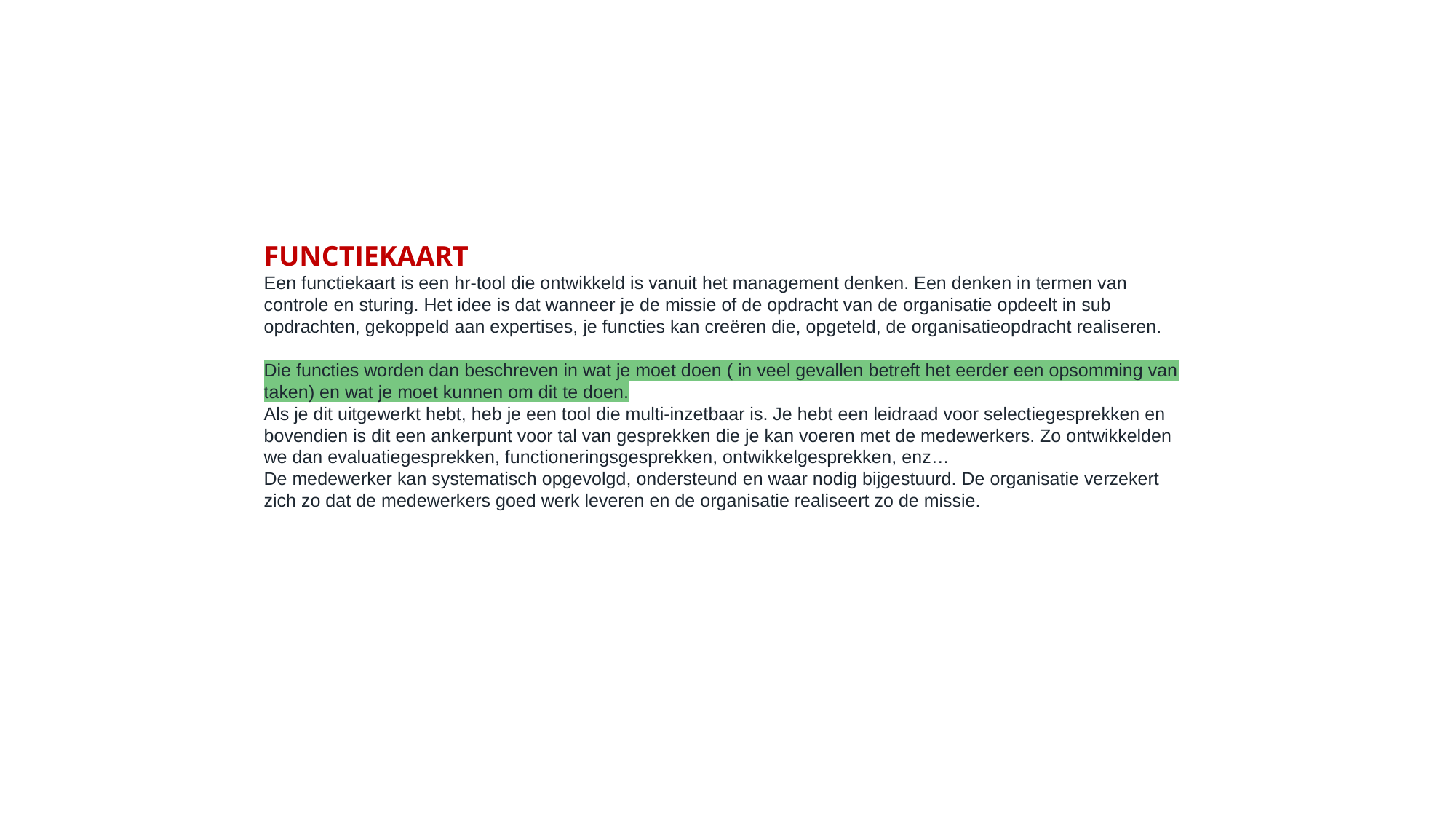

FUNCTIEKAART
Een functiekaart is een hr-tool die ontwikkeld is vanuit het management denken. Een denken in termen van controle en sturing. Het idee is dat wanneer je de missie of de opdracht van de organisatie opdeelt in sub opdrachten, gekoppeld aan expertises, je functies kan creëren die, opgeteld, de organisatieopdracht realiseren.

Die functies worden dan beschreven in wat je moet doen ( in veel gevallen betreft het eerder een opsomming van taken) en wat je moet kunnen om dit te doen.
Als je dit uitgewerkt hebt, heb je een tool die multi-inzetbaar is. Je hebt een leidraad voor selectiegesprekken en bovendien is dit een ankerpunt voor tal van gesprekken die je kan voeren met de medewerkers. Zo ontwikkelden we dan evaluatiegesprekken, functioneringsgesprekken, ontwikkelgesprekken, enz…
De medewerker kan systematisch opgevolgd, ondersteund en waar nodig bijgestuurd. De organisatie verzekert zich zo dat de medewerkers goed werk leveren en de organisatie realiseert zo de missie.